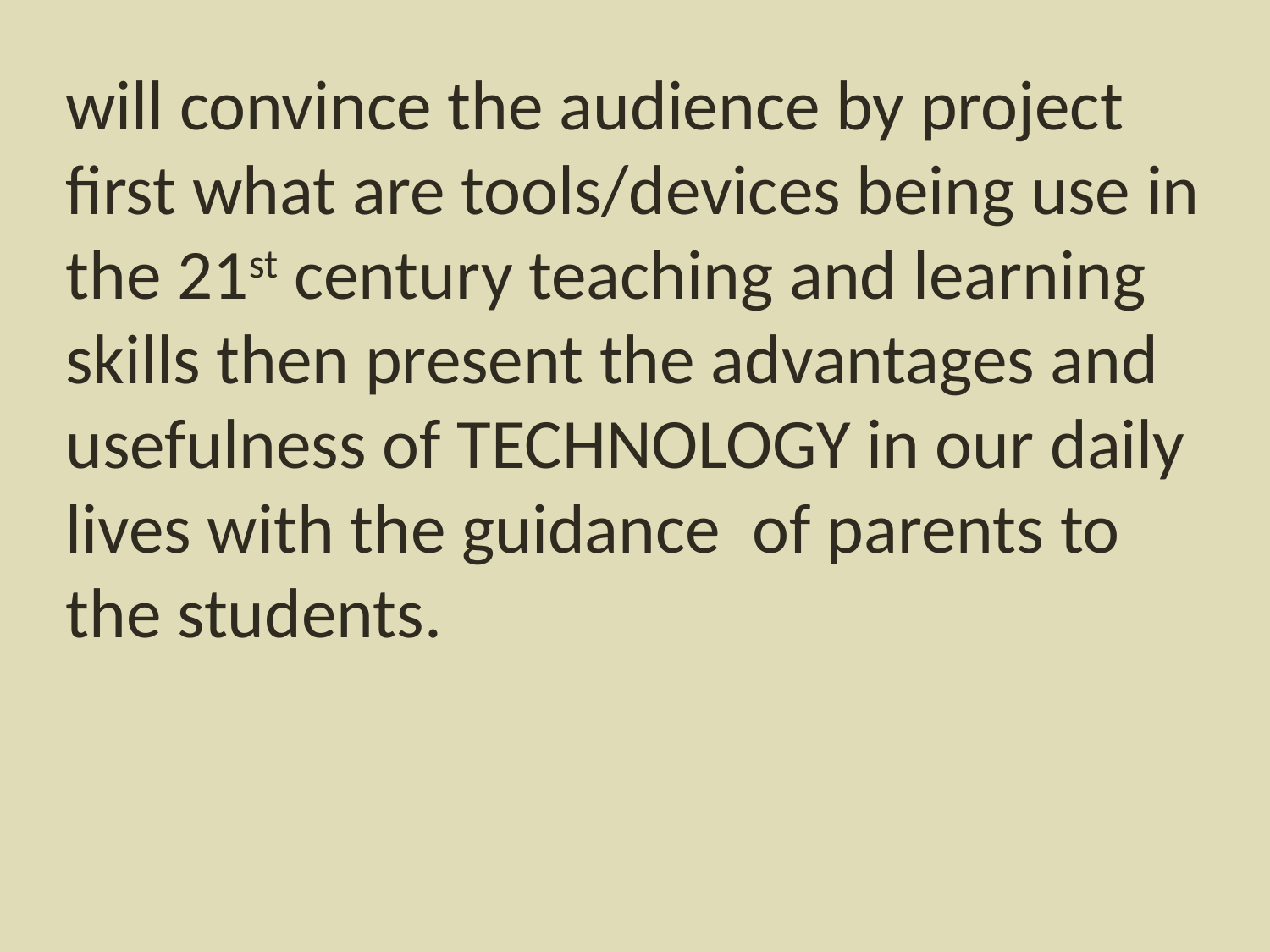

will convince the audience by project first what are tools/devices being use in the 21st century teaching and learning skills then present the advantages and usefulness of TECHNOLOGY in our daily lives with the guidance  of parents to the students.